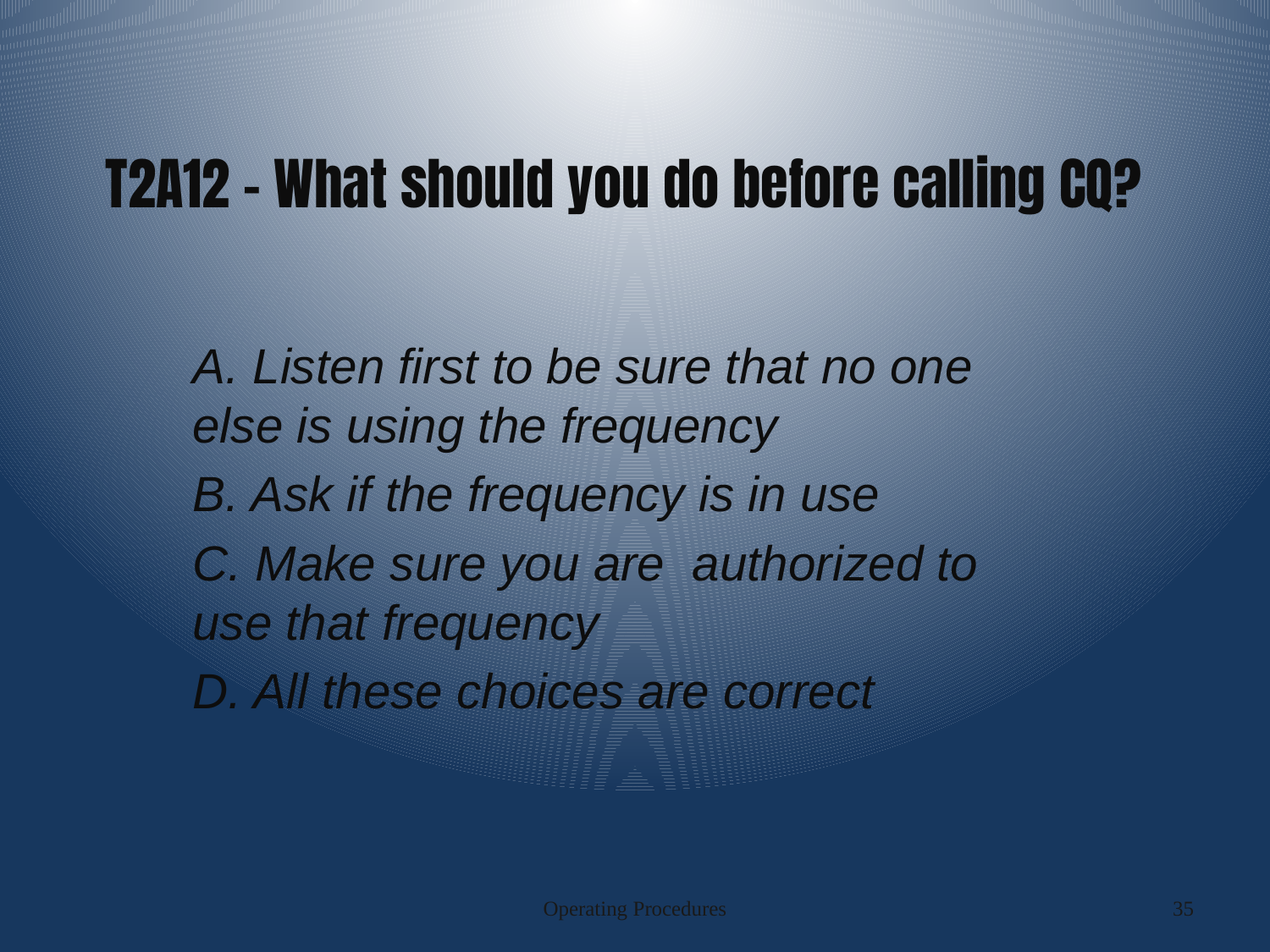

# T2A12 – What should you do before calling CQ?
A. Listen first to be sure that no one else is using the frequency
B. Ask if the frequency is in use
C. Make sure you are  authorized to use that frequency
D. All these choices are correct

Operating Procedures
35